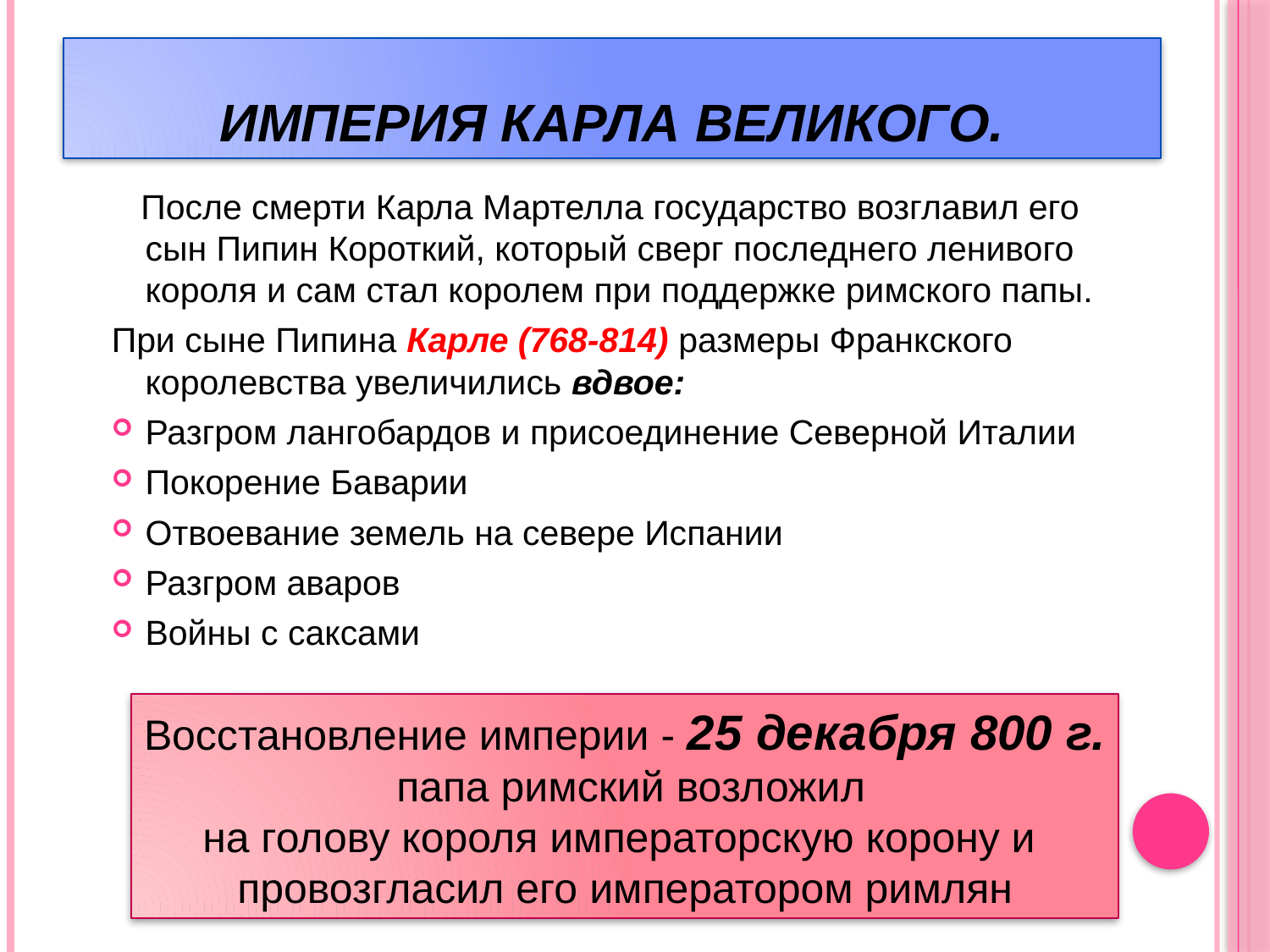

# Империя Карла Великого.
   После смерти Карла Мартелла государство возглавил его сын Пипин Короткий, который сверг последнего ленивого короля и сам стал королем при поддержке римского папы.
При сыне Пипина Карле (768-814) размеры Франкского королевства увеличились вдвое:
Разгром лангобардов и присоединение Северной Италии
Покорение Баварии
Отвоевание земель на севере Испании
Разгром аваров
Войны с саксами

Восстановление империи - 25 декабря 800 г.
 папа римский возложил
на голову короля императорскую корону и
провозгласил его императором римлян